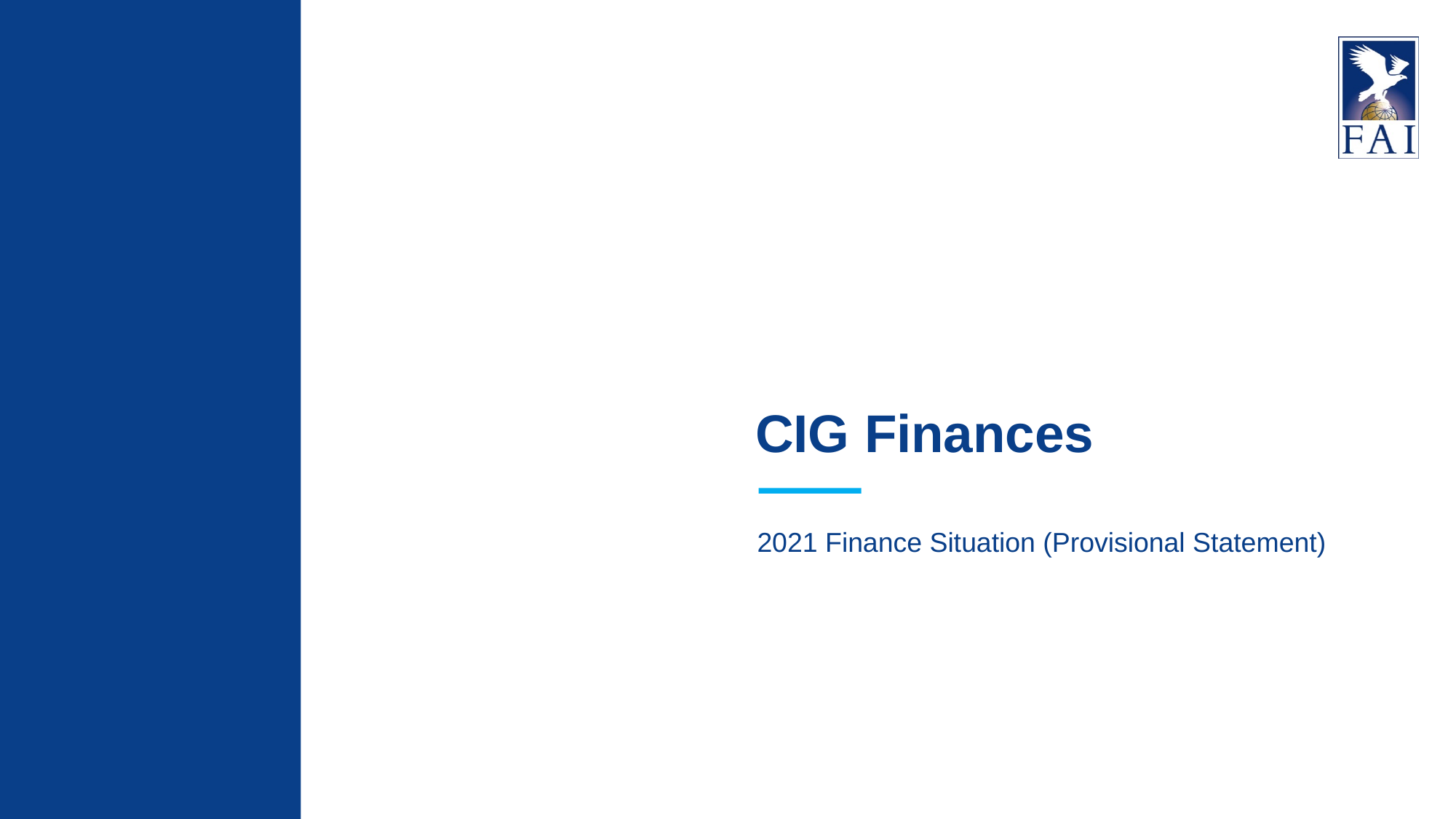

# CIG Finances
2021 Finance Situation (Provisional Statement)